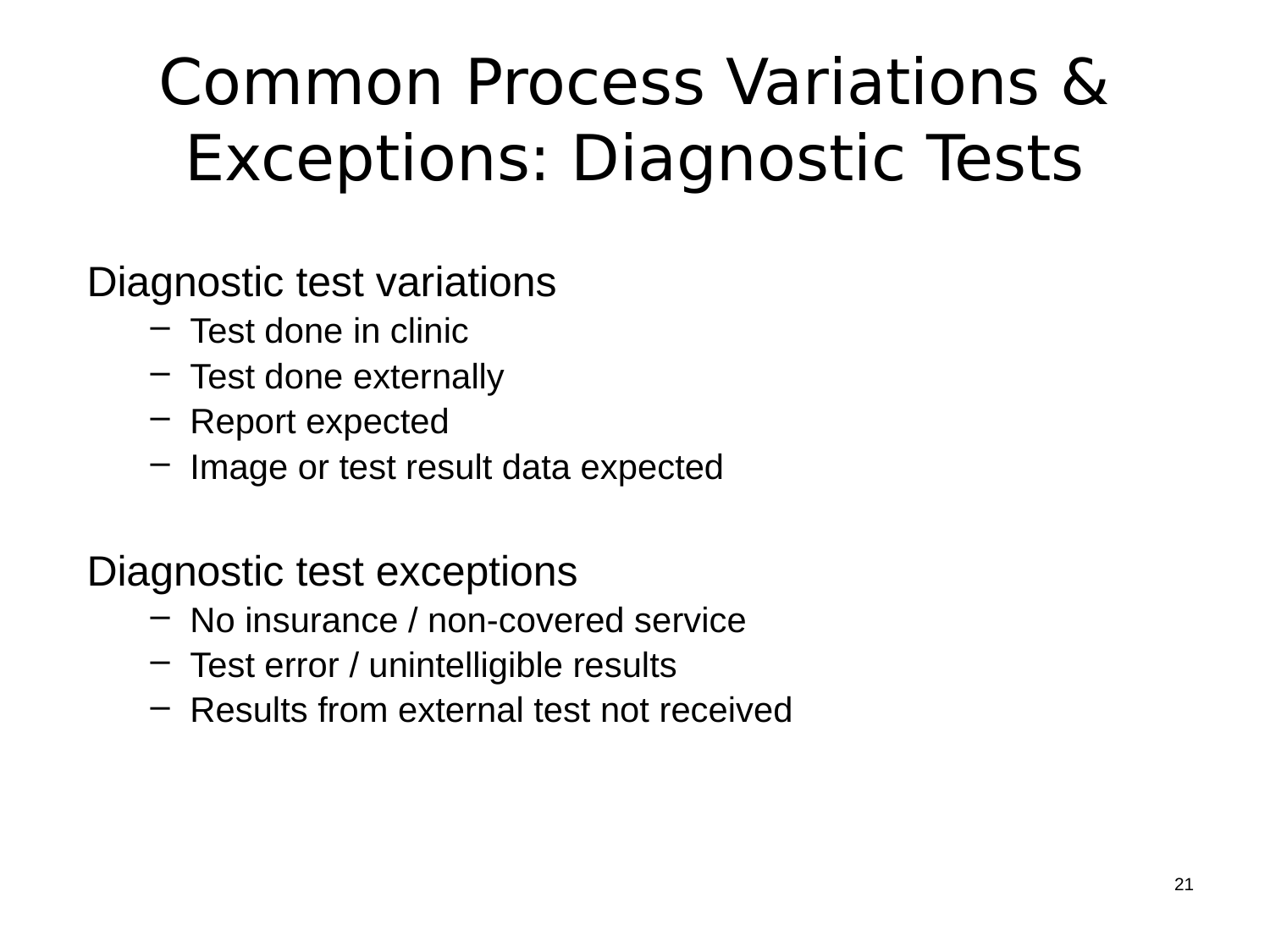

# Common Process Variations & Exceptions: Diagnostic Tests
Diagnostic test variations
Test done in clinic
Test done externally
Report expected
Image or test result data expected

Diagnostic test exceptions
No insurance / non-covered service
Test error / unintelligible results
Results from external test not received
21